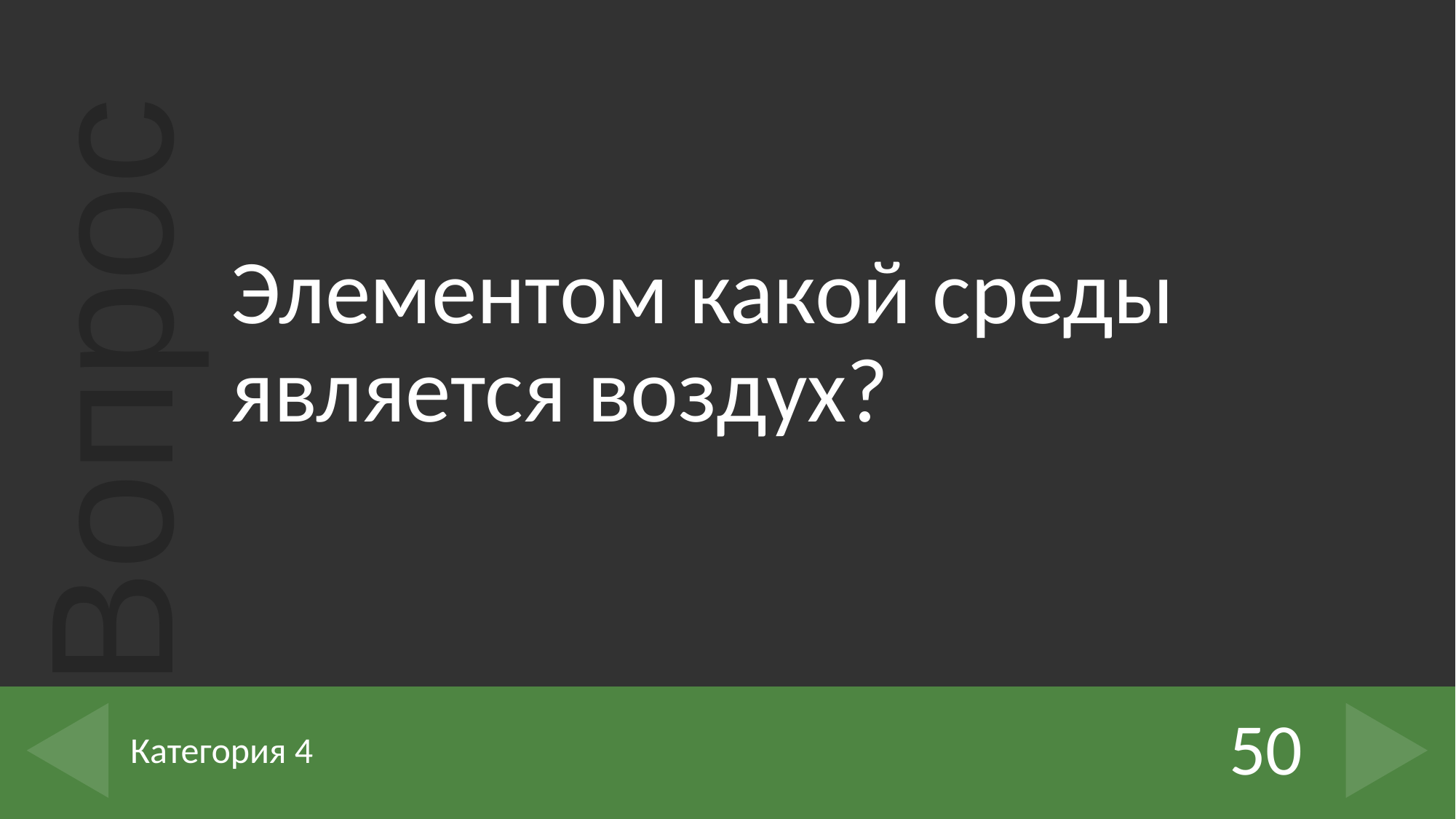

Элементом какой среды является воздух?
50
# Категория 4